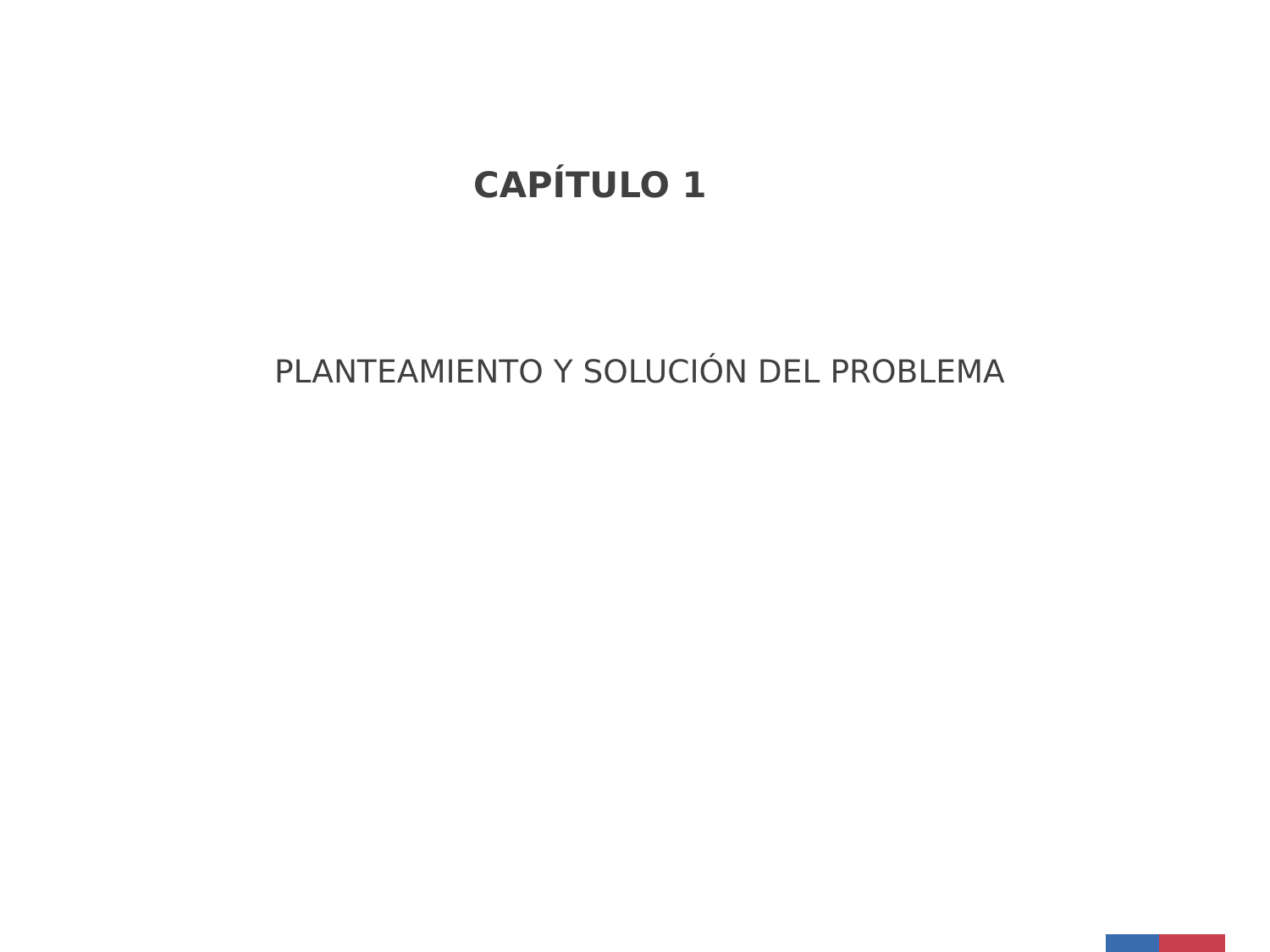

CAPÍTULO 1
 PLANTEAMIENTO Y SOLUCIÓN DEL PROBLEMA